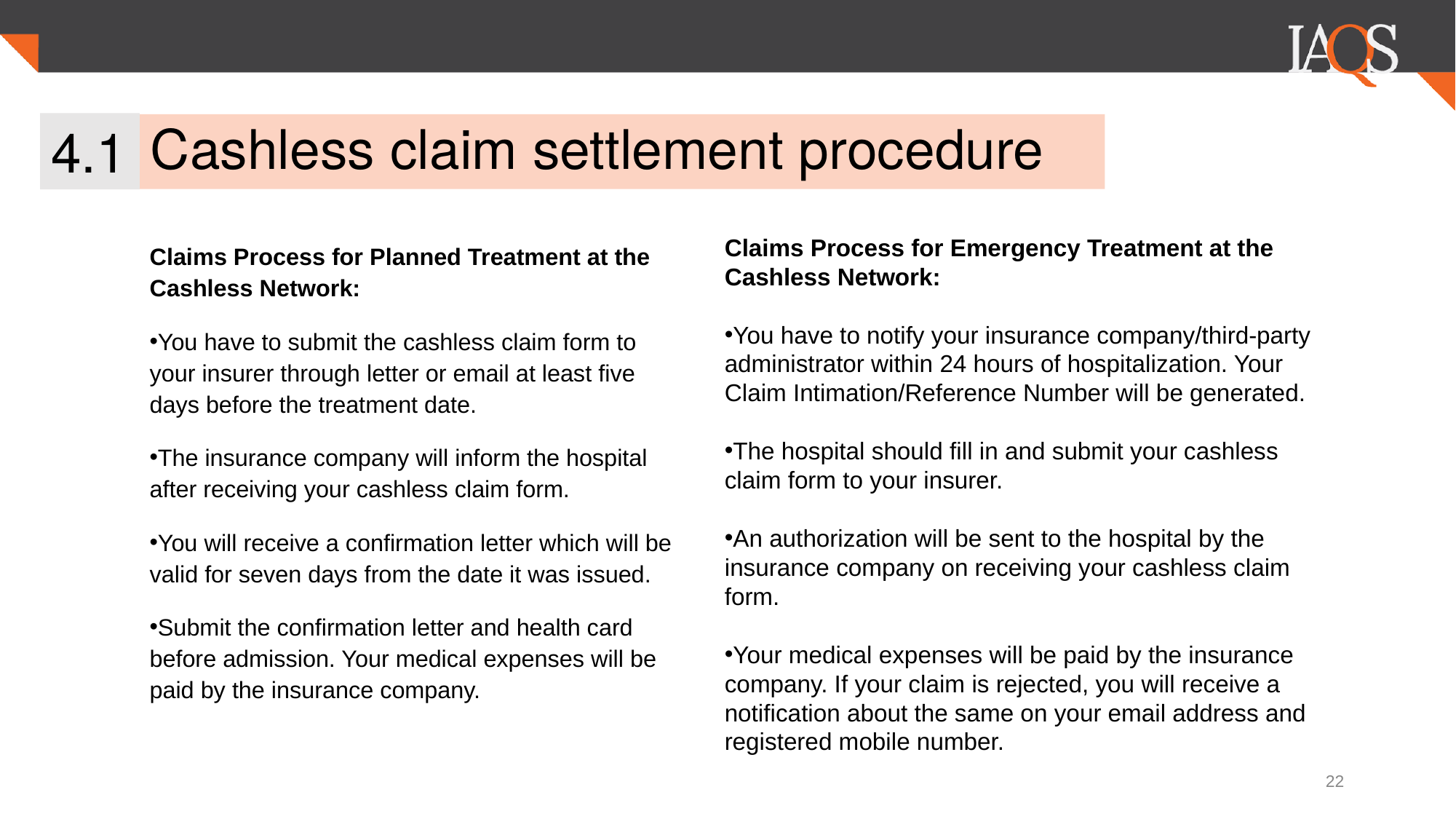

4.1
# Cashless claim settlement procedure
Claims Process for Emergency Treatment at the Cashless Network:

You have to notify your insurance company/third-party administrator within 24 hours of hospitalization. Your Claim Intimation/Reference Number will be generated.

The hospital should fill in and submit your cashless claim form to your insurer.

An authorization will be sent to the hospital by the insurance company on receiving your cashless claim form.

Your medical expenses will be paid by the insurance company. If your claim is rejected, you will receive a notification about the same on your email address and registered mobile number.

Claims Process for Planned Treatment at the Cashless Network:
You have to submit the cashless claim form to your insurer through letter or email at least five days before the treatment date.
The insurance company will inform the hospital after receiving your cashless claim form.
You will receive a confirmation letter which will be valid for seven days from the date it was issued.
Submit the confirmation letter and health card before admission. Your medical expenses will be paid by the insurance company.

22